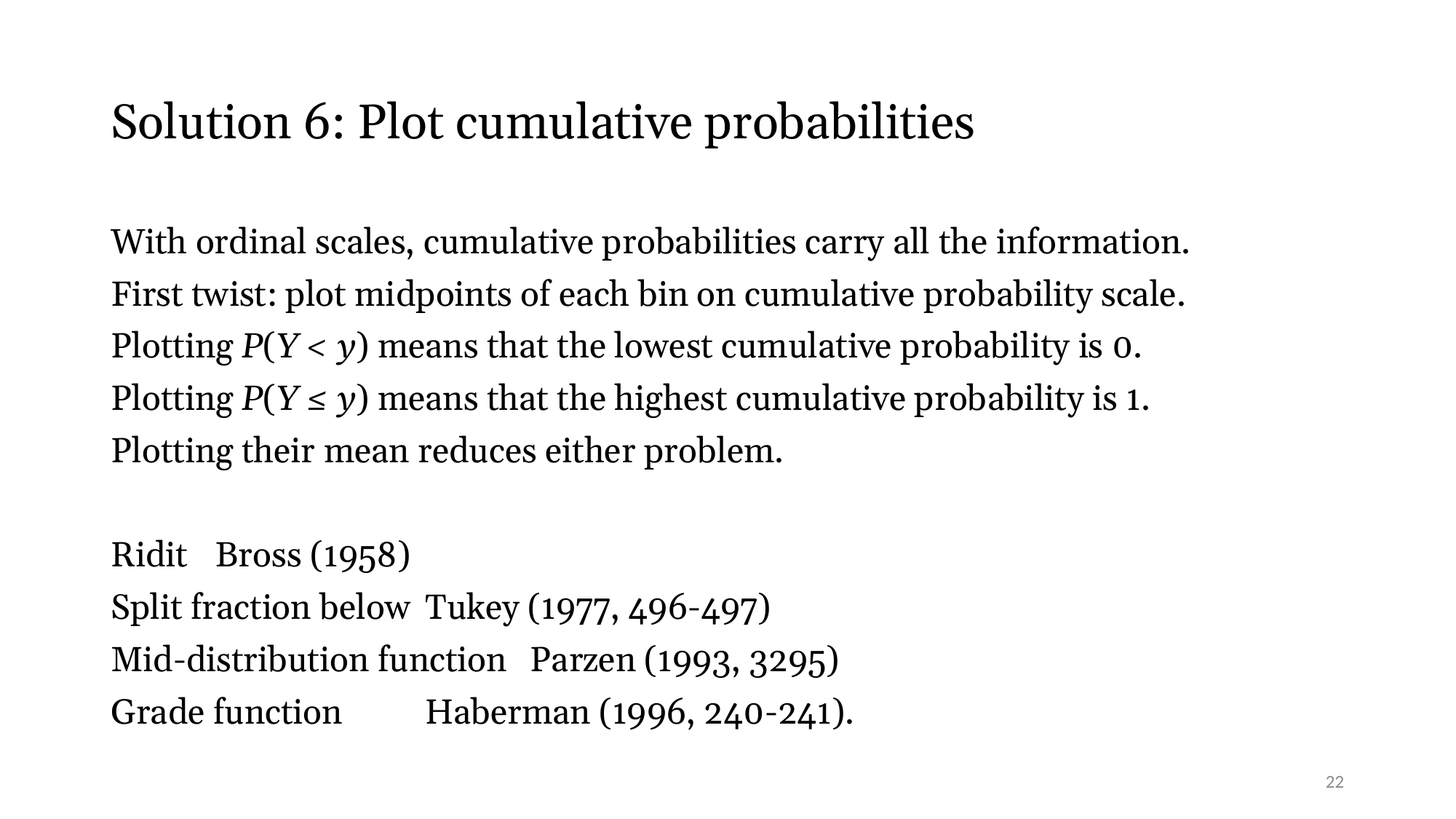

# Solution 6: Plot cumulative probabilities
With ordinal scales, cumulative probabilities carry all the information.
First twist: plot midpoints of each bin on cumulative probability scale.
Plotting P(Y < y) means that the lowest cumulative probability is 0.
Plotting P(Y ≤ y) means that the highest cumulative probability is 1.
Plotting their mean reduces either problem.

Ridit  					Bross (1958)
Split fraction below 			Tukey (1977, 496-497)
Mid-distribution function  		Parzen (1993, 3295)
Grade function  			Haberman (1996, 240-241).

22